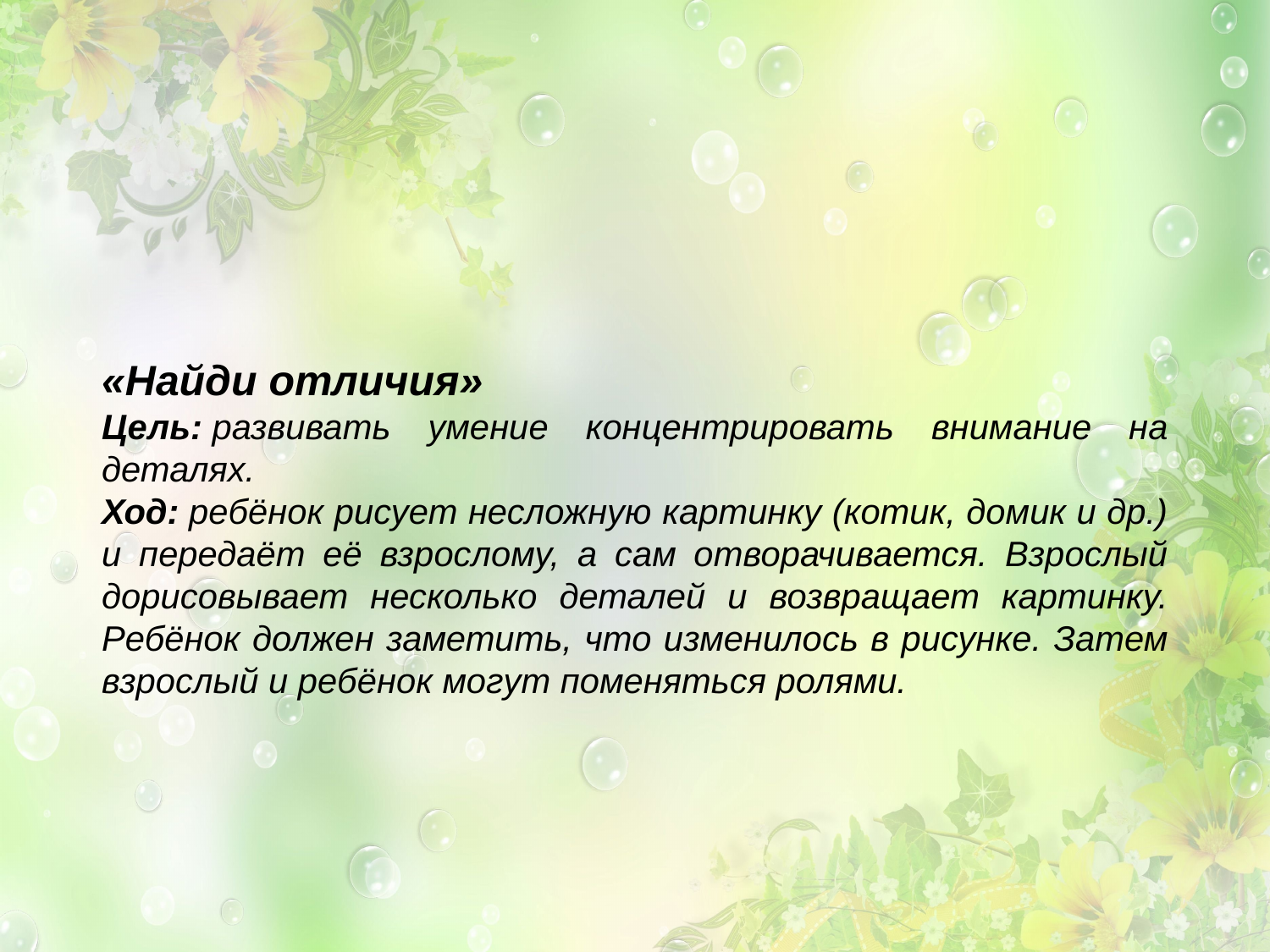

«Найди отличия»
Цель: развивать умение концентрировать внимание на деталях.
Ход: ребёнок рисует несложную картинку (котик, домик и др.) и передаёт её взрослому, а сам отворачивается. Взрослый дорисовывает несколько деталей и возвращает картинку. Ребёнок должен заметить, что изменилось в рисунке. Затем взрослый и ребёнок могут поменяться ролями.